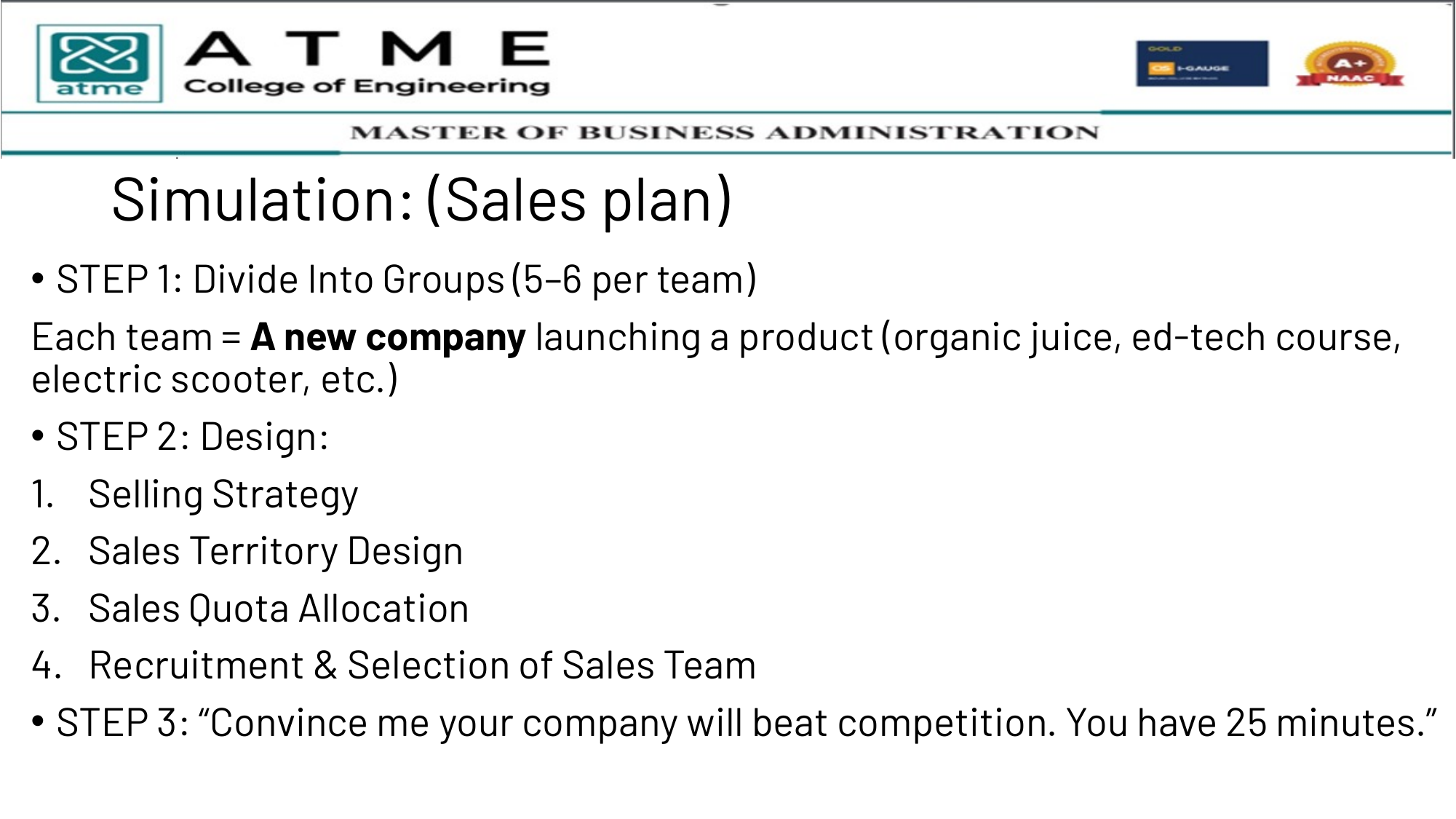

# Simulation: (Sales plan)
STEP 1: Divide Into Groups (5–6 per team)
Each team = A new company launching a product (organic juice, ed-tech course, electric scooter, etc.)
STEP 2: Design:
Selling Strategy
Sales Territory Design
Sales Quota Allocation
Recruitment & Selection of Sales Team
STEP 3: “Convince me your company will beat competition. You have 25 minutes.”